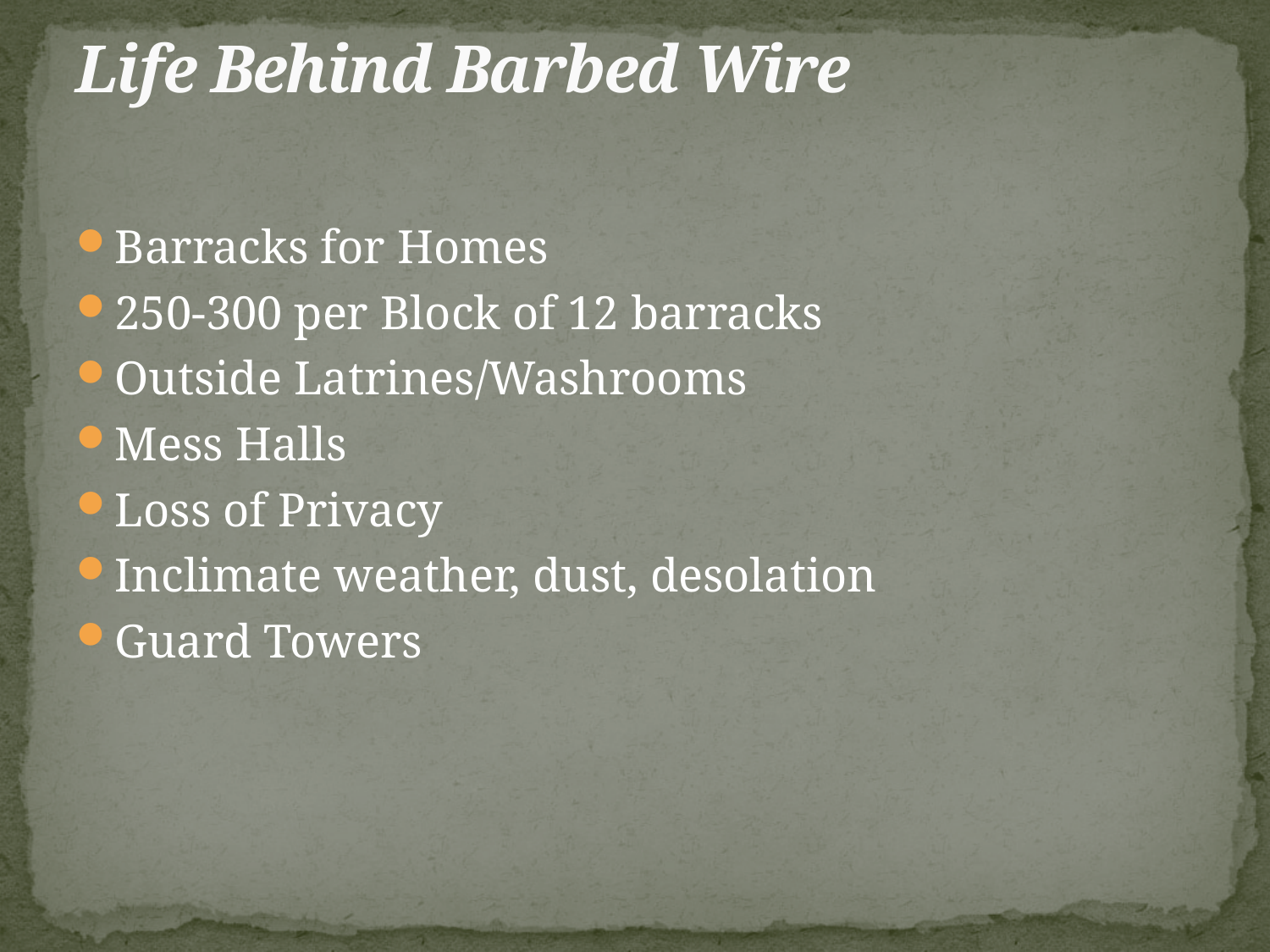

# Life Behind Barbed Wire
Barracks for Homes
250-300 per Block of 12 barracks
Outside Latrines/Washrooms
Mess Halls
Loss of Privacy
Inclimate weather, dust, desolation
Guard Towers